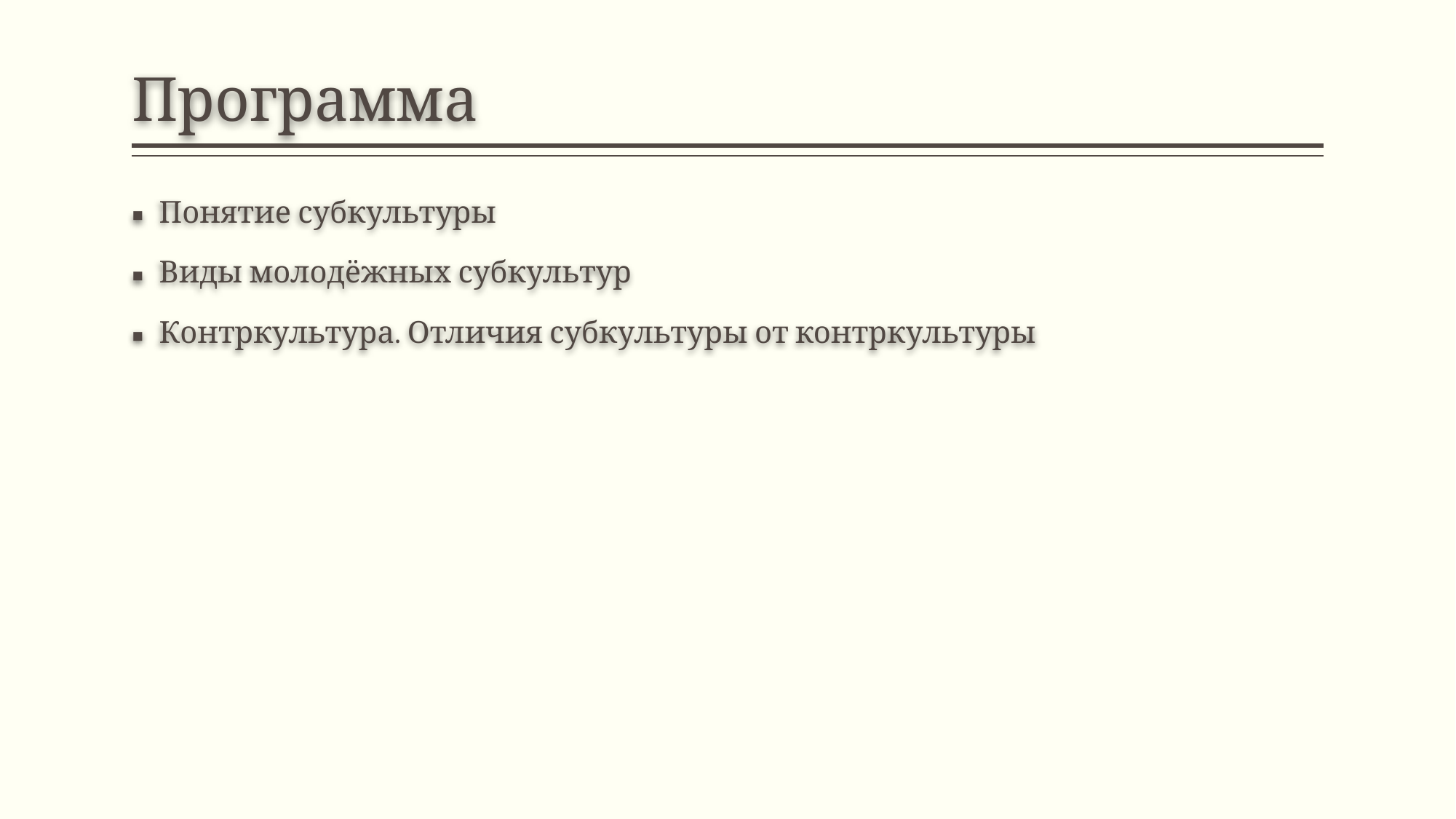

# Программа
Понятие субкультуры
Виды молодёжных субкультур
Контркультура. Отличия субкультуры от контркультуры